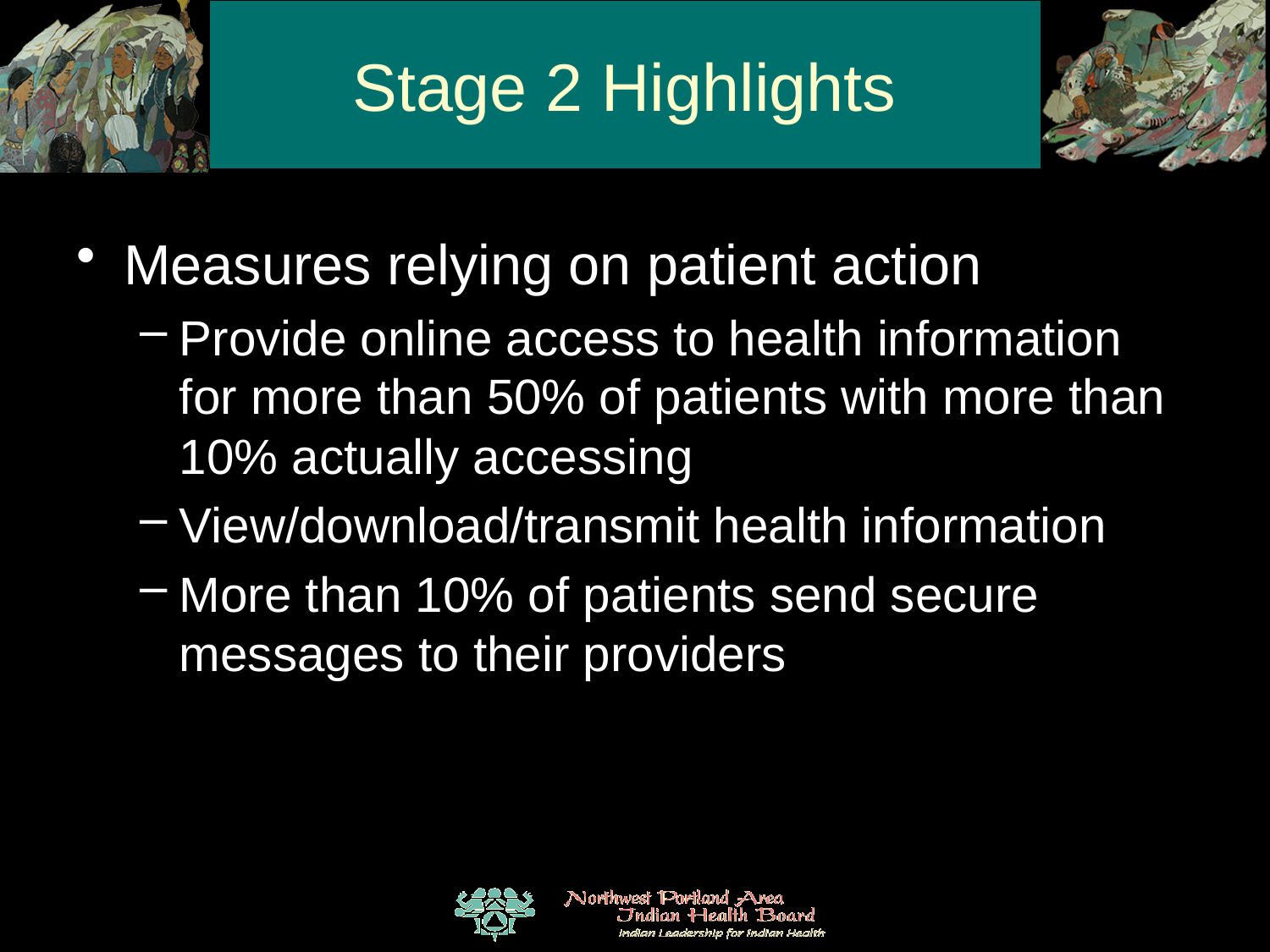

# Stage 2 Highlights
Measures relying on patient action
Provide online access to health information for more than 50% of patients with more than 10% actually accessing
View/download/transmit health information
More than 10% of patients send secure messages to their providers